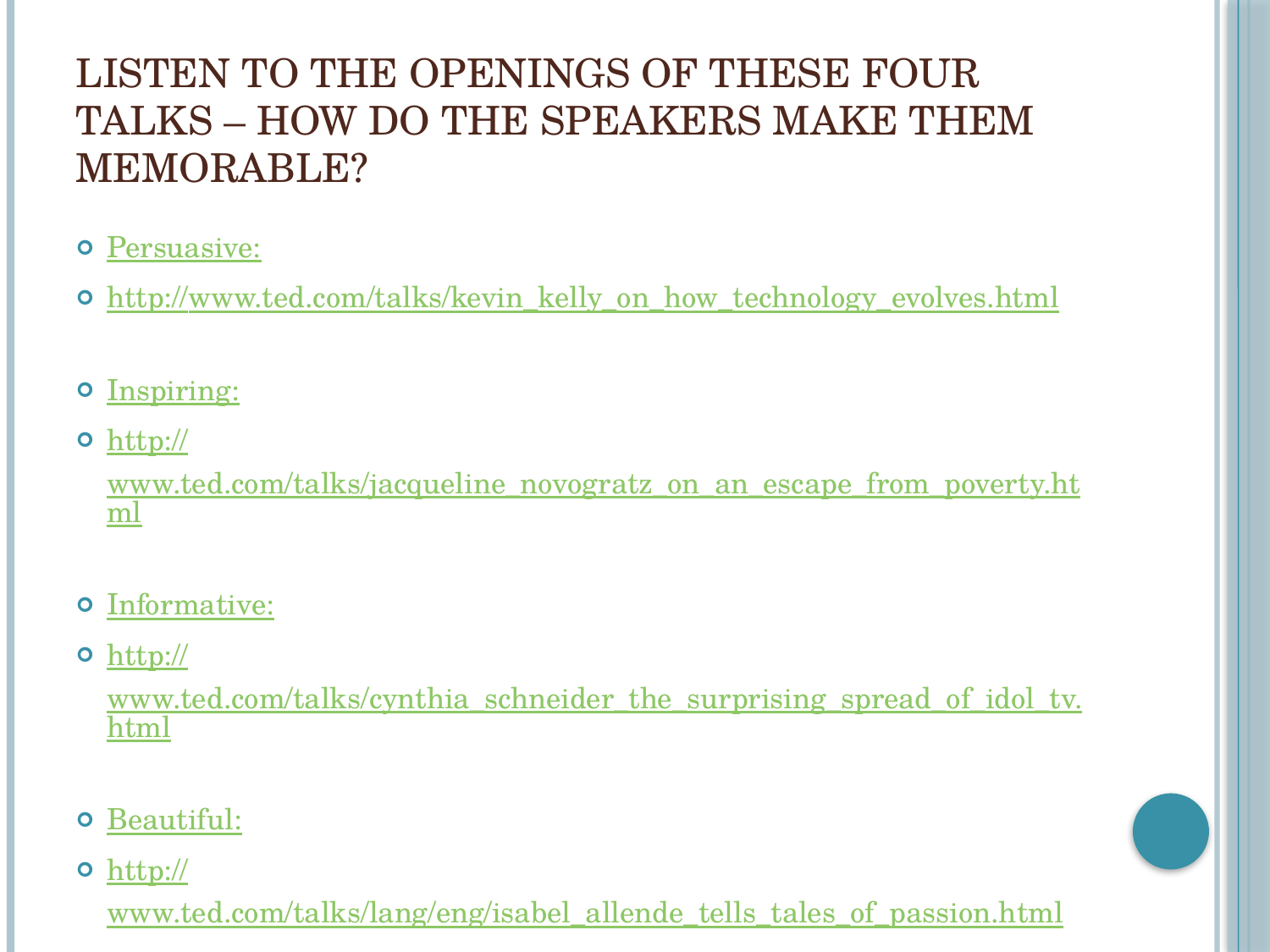

# Listen to the openings of these four talks – how do the Speakers make them memorable?
Persuasive:
http://www.ted.com/talks/kevin_kelly_on_how_technology_evolves.html

Inspiring:
http://www.ted.com/talks/jacqueline_novogratz_on_an_escape_from_poverty.html

Informative:
http://www.ted.com/talks/cynthia_schneider_the_surprising_spread_of_idol_tv.html

Beautiful:
http://www.ted.com/talks/lang/eng/isabel_allende_tells_tales_of_passion.html